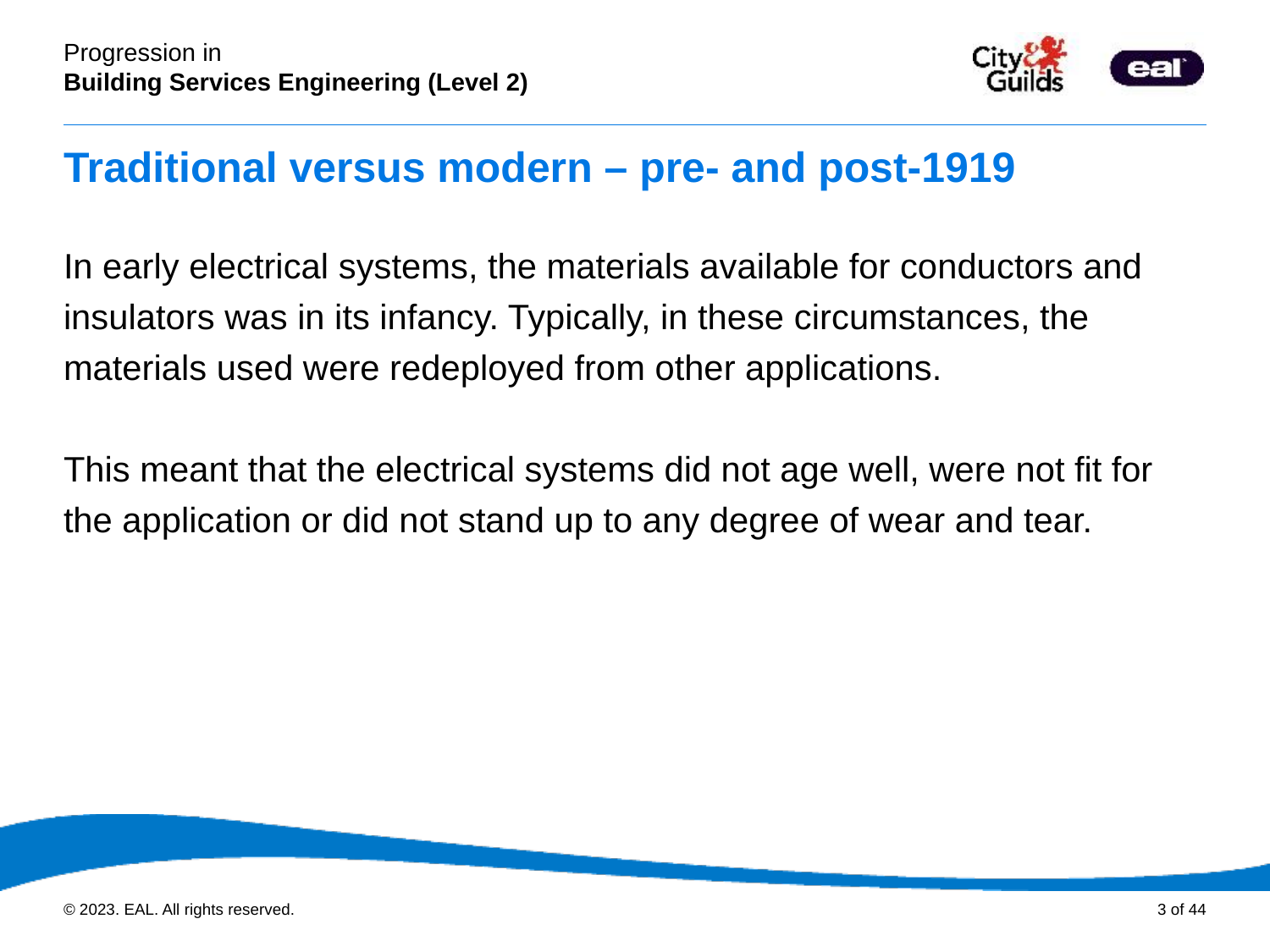

# Traditional versus modern – pre- and post-1919
In early electrical systems, the materials available for conductors and insulators was in its infancy. Typically, in these circumstances, the  materials used were redeployed from other applications.

This meant that the electrical systems did not age well, were not fit for the application or did not stand up to any degree of wear and tear.